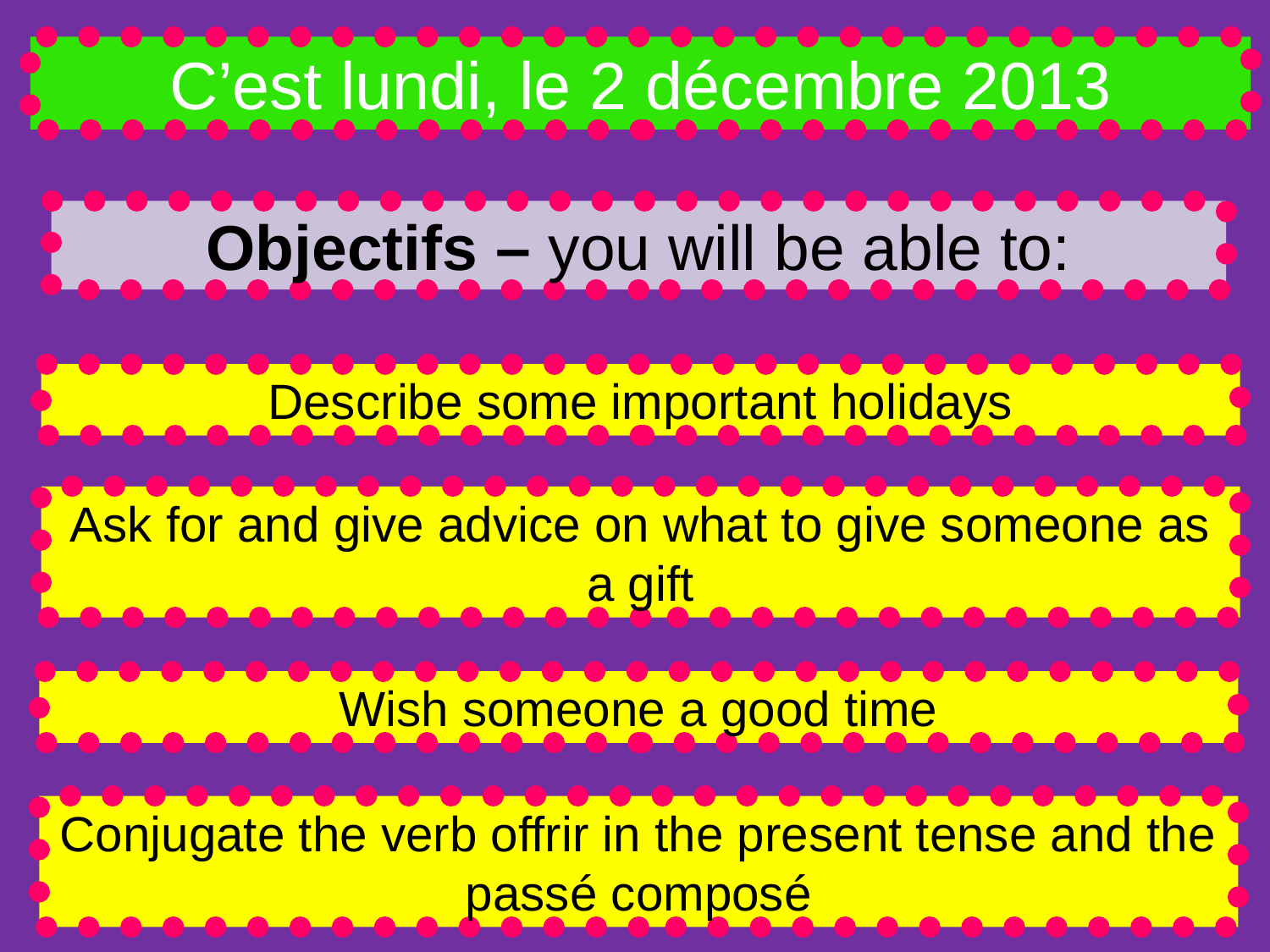

C’est lundi, le 2 décembre 2013
Objectifs – you will be able to:
Describe some important holidays
Ask for and give advice on what to give someone as a gift
Wish someone a good time
Conjugate the verb offrir in the present tense and the passé composé